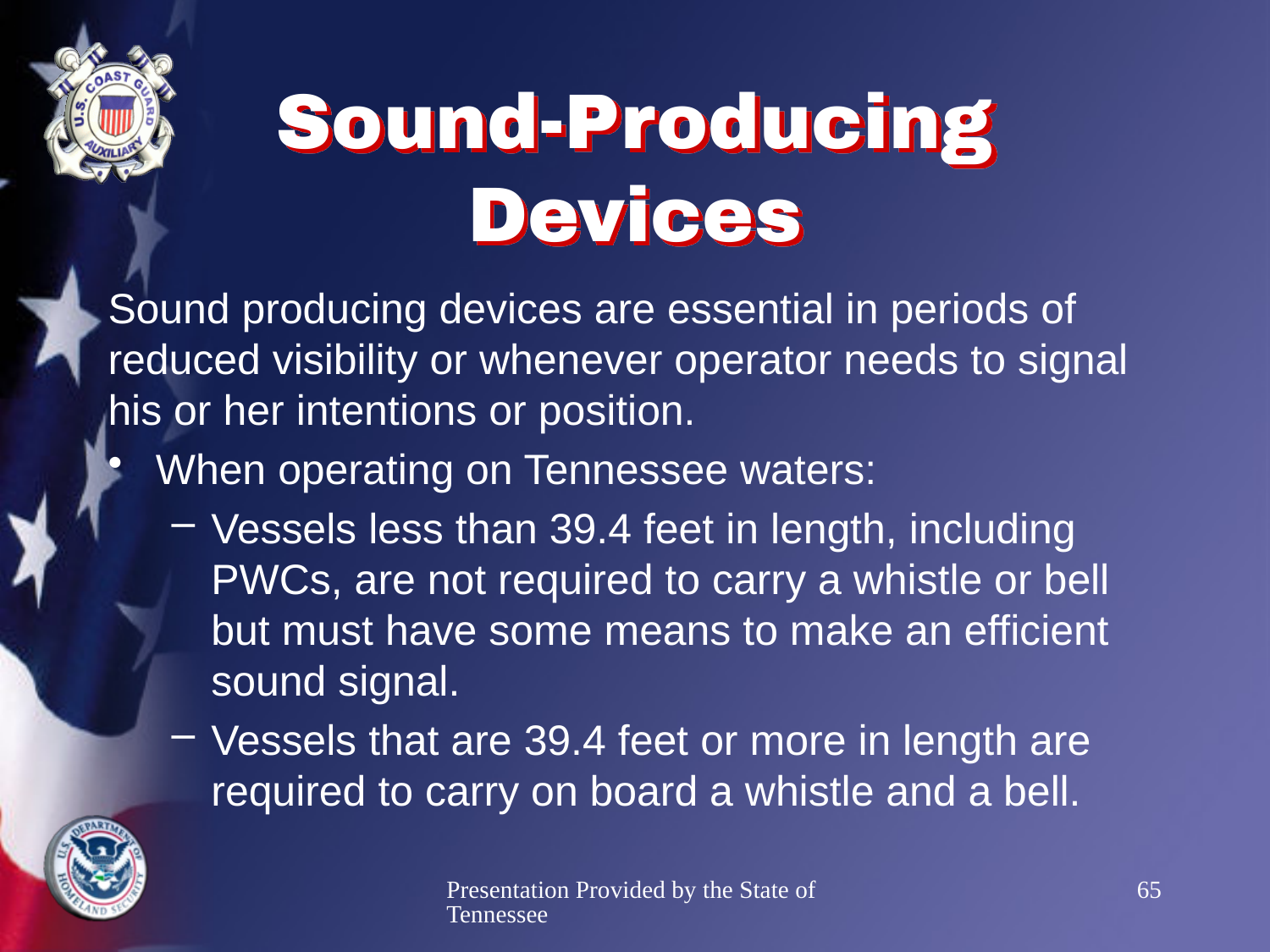

# Sound-Producing Devices
Sound producing devices are essential in periods of reduced visibility or whenever operator needs to signal his or her intentions or position.
When operating on Tennessee waters:
Vessels less than 39.4 feet in length, including PWCs, are not required to carry a whistle or bell but must have some means to make an efficient sound signal.
Vessels that are 39.4 feet or more in length are required to carry on board a whistle and a bell.
Presentation Provided by the State of Tennessee
65